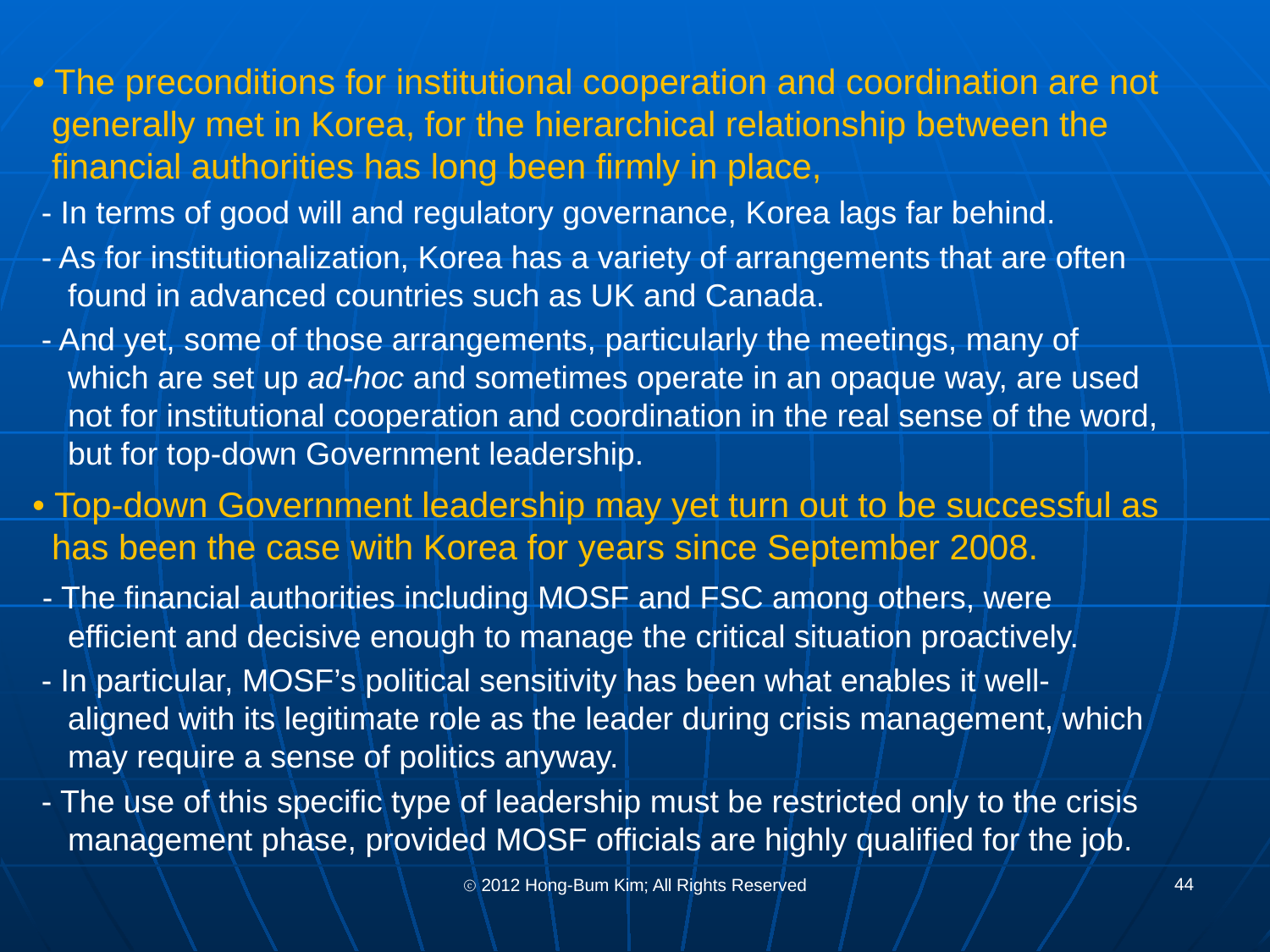

• The preconditions for institutional cooperation and coordination are not
  generally met in Korea, for the hierarchical relationship between the
  financial authorities has long been firmly in place,

 - In terms of good will and regulatory governance, Korea lags far behind.

 - As for institutionalization, Korea has a variety of arrangements that are often
    found in advanced countries such as UK and Canada.

 - And yet, some of those arrangements, particularly the meetings, many of
    which are set up ad-hoc and sometimes operate in an opaque way, are used
    not for institutional cooperation and coordination in the real sense of the word,
    but for top-down Government leadership.

• Top-down Government leadership may yet turn out to be successful as
  has been the case with Korea for years since September 2008.

 - The financial authorities including MOSF and FSC among others, were
    efficient and decisive enough to manage the critical situation proactively.

 - In particular, MOSF’s political sensitivity has been what enables it well-
    aligned with its legitimate role as the leader during crisis management, which
    may require a sense of politics anyway.

 - The use of this specific type of leadership must be restricted only to the crisis
    management phase, provided MOSF officials are highly qualified for the job.

44
ⓒ 2012 Hong-Bum Kim; All Rights Reserved